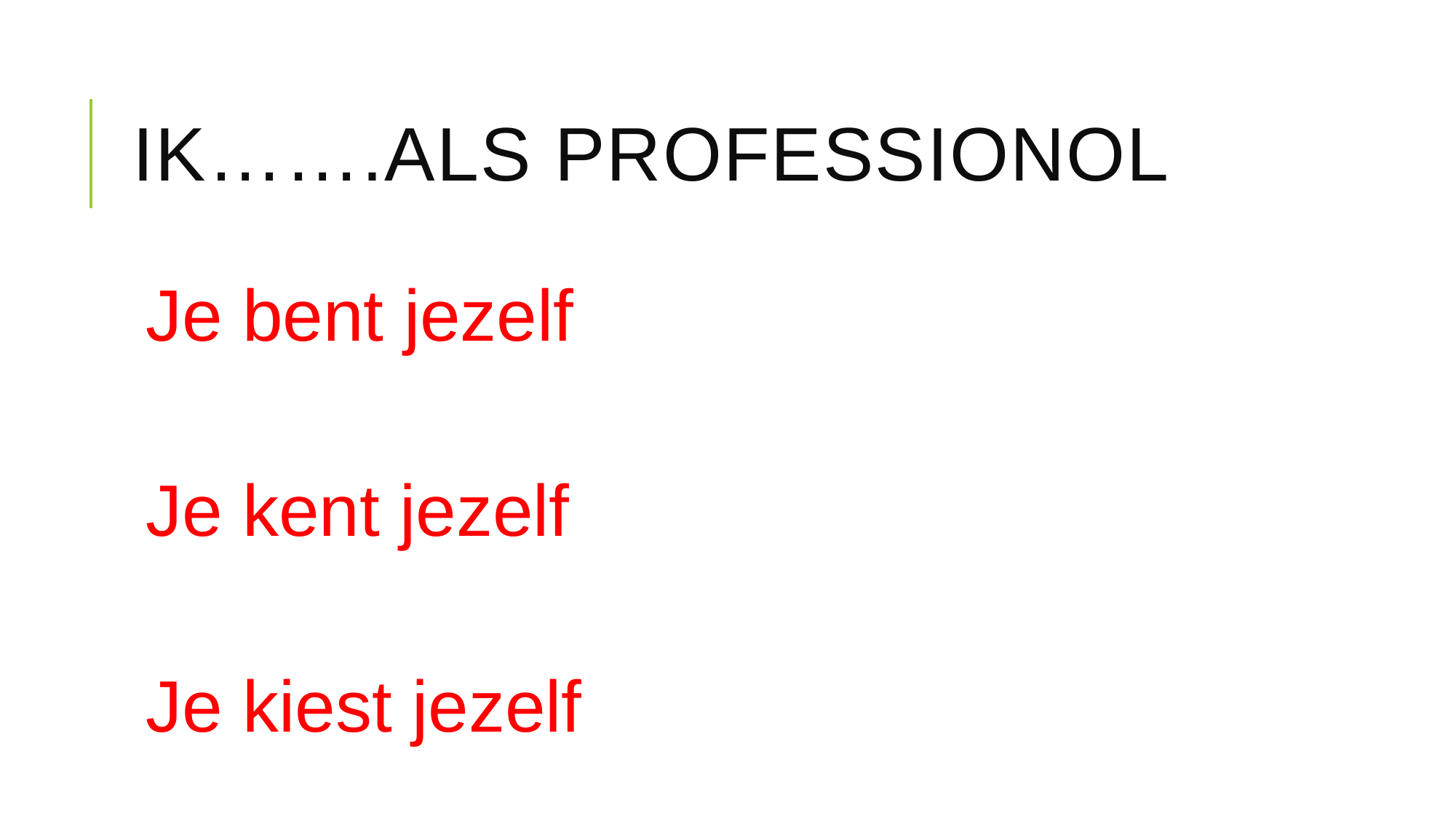

# Ik…….als professionol
Je bent jezelf

Je kent jezelf

Je kiest jezelf